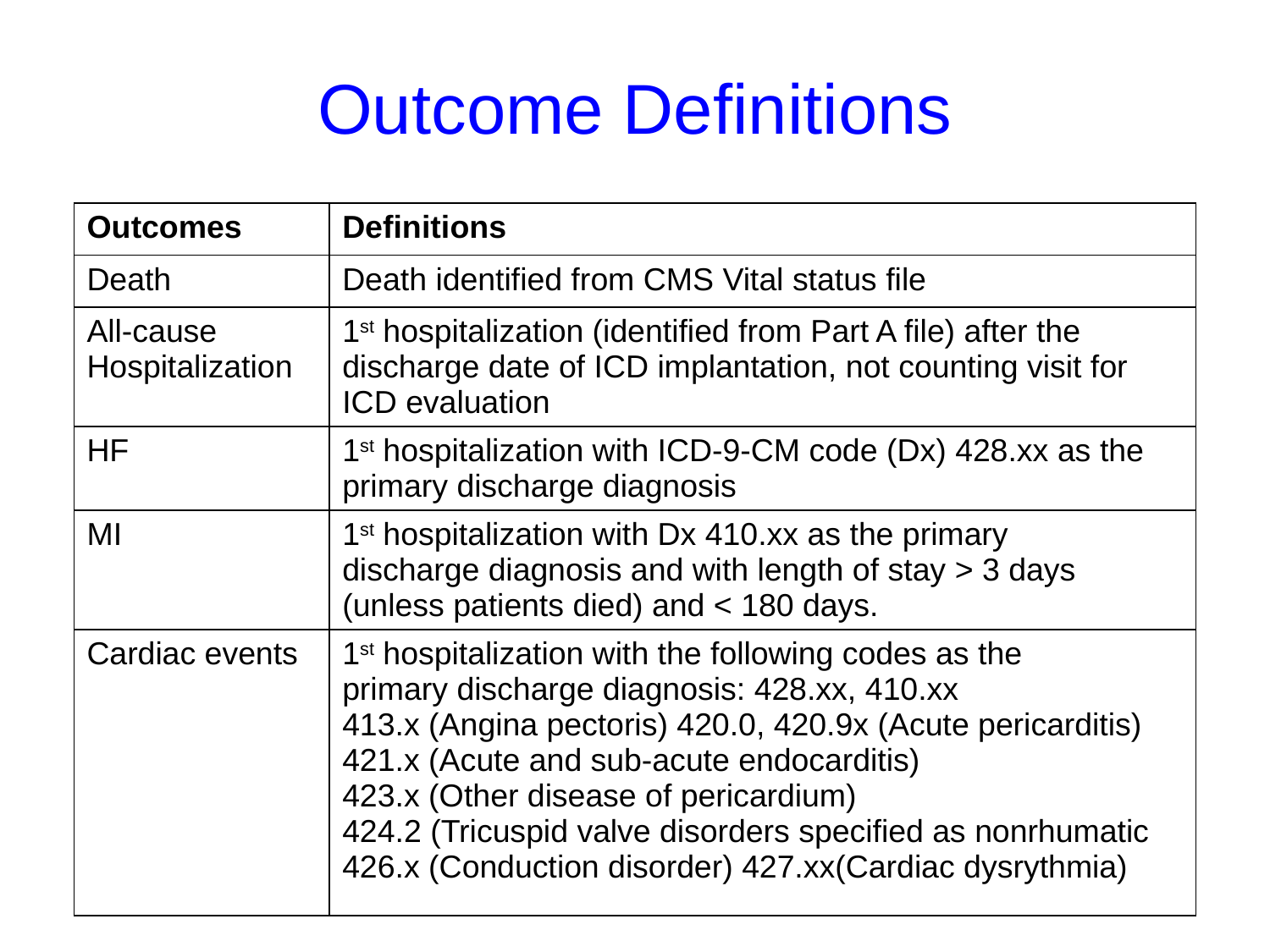

# Outcome Definitions
| Outcomes | Definitions |
| --- | --- |
| Death | Death identified from CMS Vital status file |
| All-cause Hospitalization | 1st hospitalization (identified from Part A file) after the discharge date of ICD implantation, not counting visit for ICD evaluation |
| HF | 1st hospitalization with ICD-9-CM code (Dx) 428.xx as the primary discharge diagnosis |
| MI | 1st hospitalization with Dx 410.xx as the primary discharge diagnosis and with length of stay > 3 days (unless patients died) and < 180 days. |
| Cardiac events | 1st hospitalization with the following codes as the primary discharge diagnosis: 428.xx, 410.xx 413.x (Angina pectoris) 420.0, 420.9x (Acute pericarditis) 421.x (Acute and sub-acute endocarditis) 423.x (Other disease of pericardium) 424.2 (Tricuspid valve disorders specified as nonrhumatic 426.x (Conduction disorder) 427.xx(Cardiac dysrythmia) |